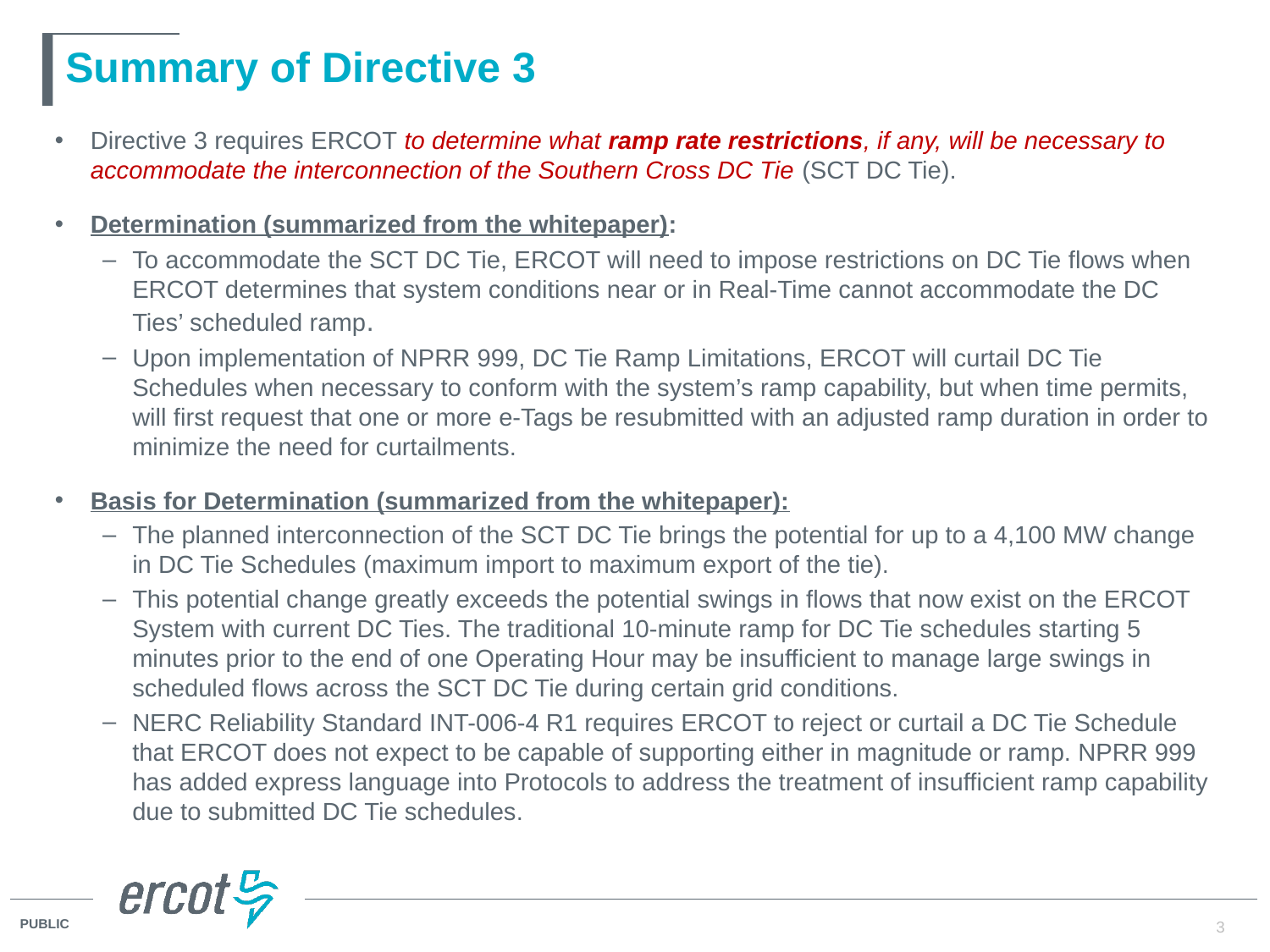

# Summary of Directive 3
Directive 3 requires ERCOT to determine what ramp rate restrictions, if any, will be necessary to accommodate the interconnection of the Southern Cross DC Tie (SCT DC Tie).

Determination (summarized from the whitepaper):
To accommodate the SCT DC Tie, ERCOT will need to impose restrictions on DC Tie flows when ERCOT determines that system conditions near or in Real-Time cannot accommodate the DC Ties’ scheduled ramp.
Upon implementation of NPRR 999, DC Tie Ramp Limitations, ERCOT will curtail DC Tie Schedules when necessary to conform with the system’s ramp capability, but when time permits, will first request that one or more e-Tags be resubmitted with an adjusted ramp duration in order to minimize the need for curtailments.

Basis for Determination (summarized from the whitepaper):
The planned interconnection of the SCT DC Tie brings the potential for up to a 4,100 MW change in DC Tie Schedules (maximum import to maximum export of the tie).
This potential change greatly exceeds the potential swings in flows that now exist on the ERCOT System with current DC Ties. The traditional 10-minute ramp for DC Tie schedules starting 5 minutes prior to the end of one Operating Hour may be insufficient to manage large swings in scheduled flows across the SCT DC Tie during certain grid conditions.
NERC Reliability Standard INT-006-4 R1 requires ERCOT to reject or curtail a DC Tie Schedule that ERCOT does not expect to be capable of supporting either in magnitude or ramp. NPRR 999 has added express language into Protocols to address the treatment of insufficient ramp capability due to submitted DC Tie schedules.
3